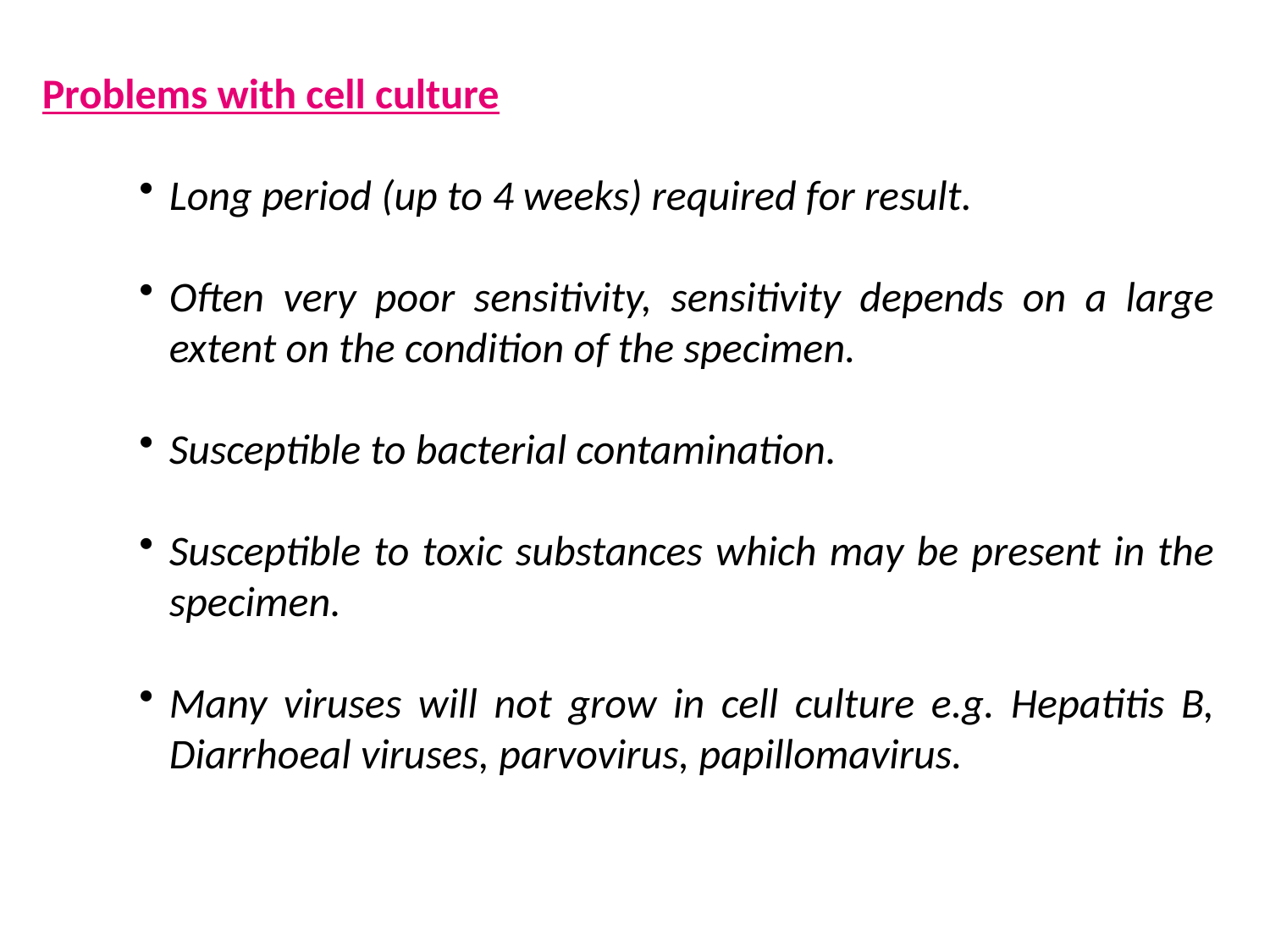

Problems with cell culture

Long period (up to 4 weeks) required for result.

Often very poor sensitivity, sensitivity depends on a large extent on the condition of the specimen.

Susceptible to bacterial contamination.

Susceptible to toxic substances which may be present in the specimen.

Many viruses will not grow in cell culture e.g. Hepatitis B, Diarrhoeal viruses, parvovirus, papillomavirus.